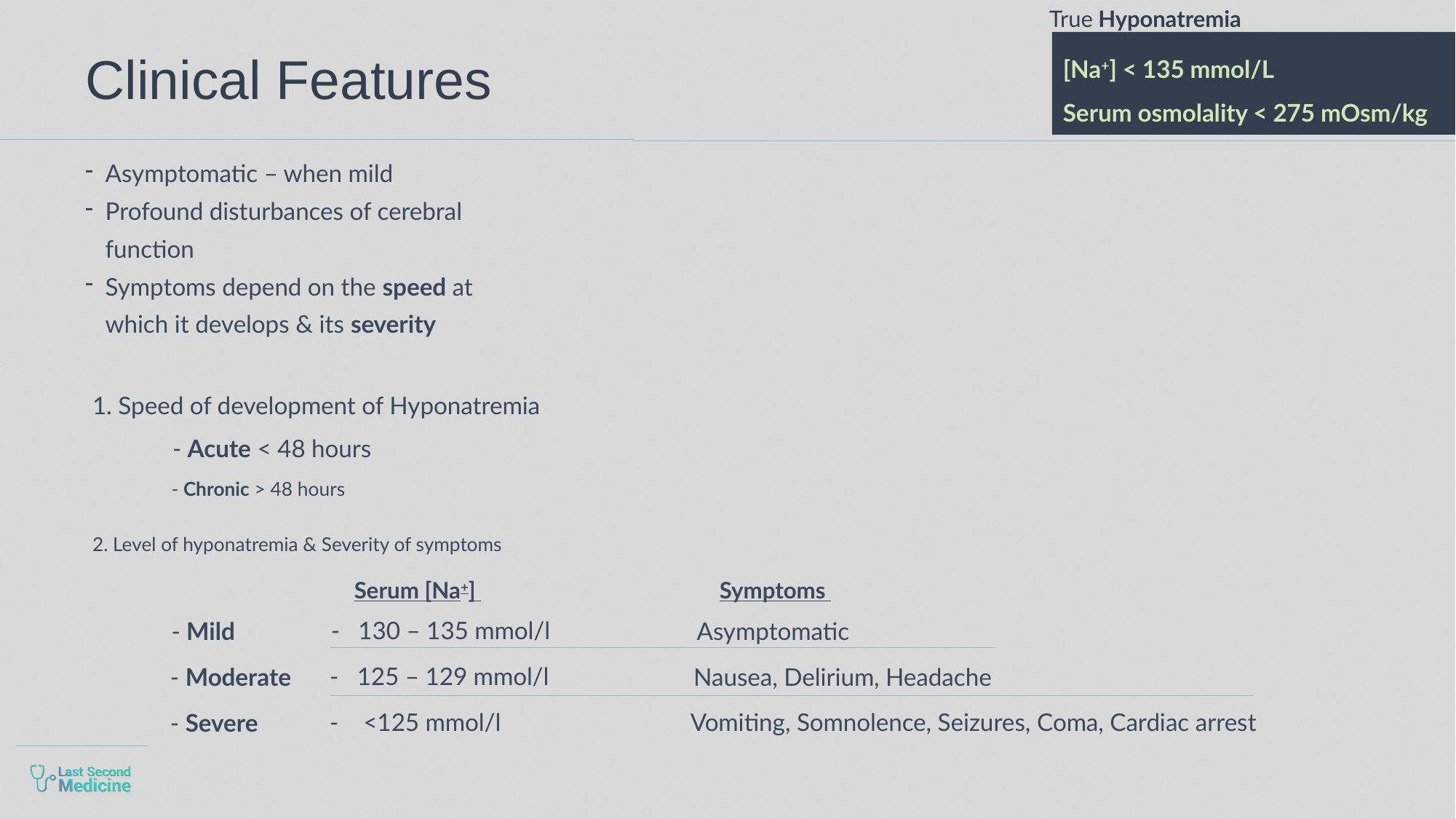

True Hyponatremia
# Clinical Features
[Na+] < 135 mmol/L
Serum osmolality < 275 mOsm/kg
Asymptomatic – when mild
Profound disturbances of cerebral function
Symptoms depend on the speed at which it develops & its severity
1. Speed of development of Hyponatremia
- Acute < 48 hours
- Chronic > 48 hours
2. Level of hyponatremia & Severity of symptoms
Symptoms
Serum [Na+]
-   130 – 135 mmol/l
- Mild
Asymptomatic
-   125 – 129 mmol/l
Nausea, Delirium, Headache
- Moderate
-    <125 mmol/l
Vomiting, Somnolence, Seizures, Coma, Cardiac arrest
- Severe